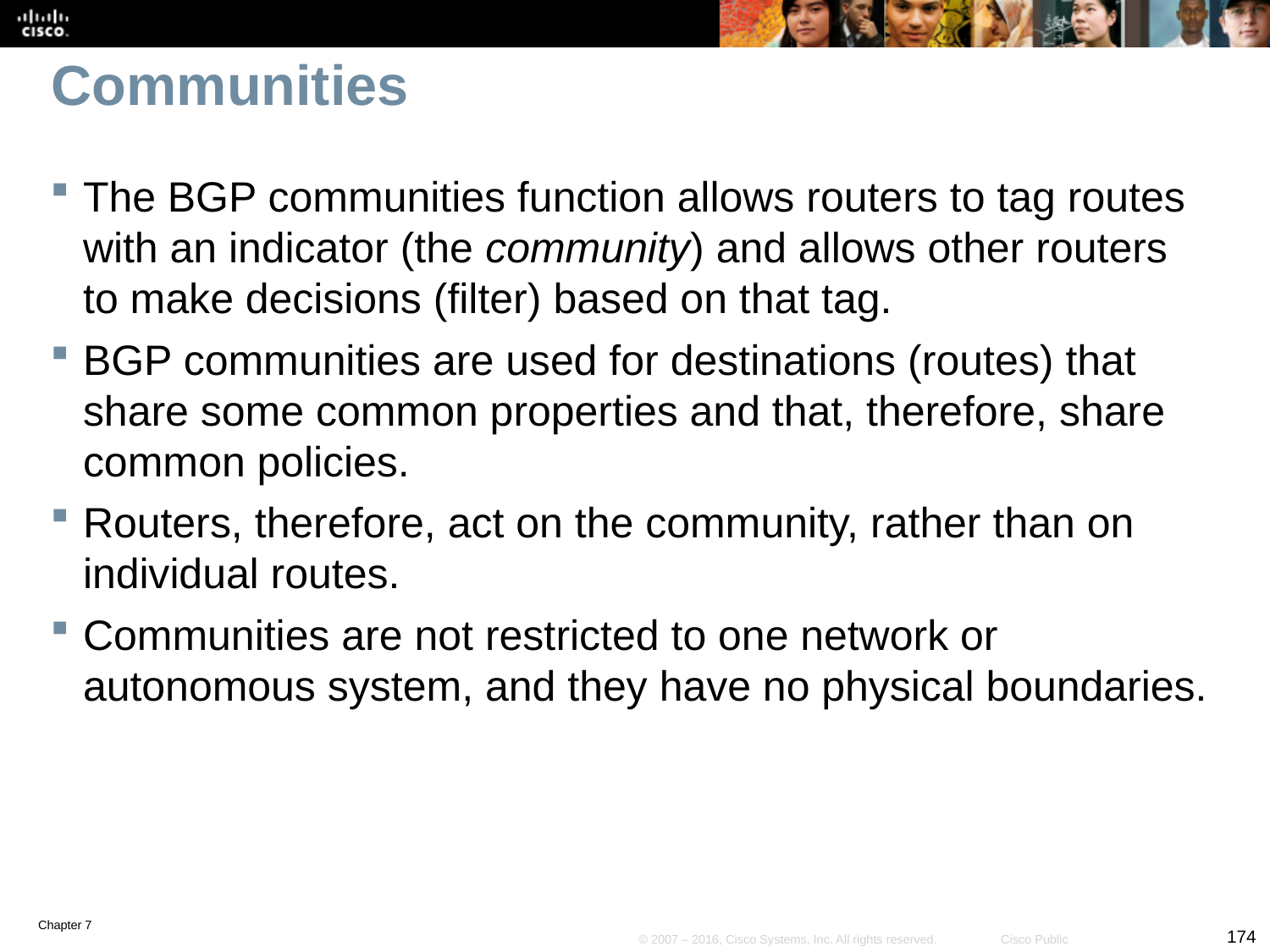

# Communities
The BGP communities function allows routers to tag routes with an indicator (the community) and allows other routers to make decisions (filter) based on that tag.
BGP communities are used for destinations (routes) that share some common properties and that, therefore, share common policies.
Routers, therefore, act on the community, rather than on individual routes.
Communities are not restricted to one network or autonomous system, and they have no physical boundaries.